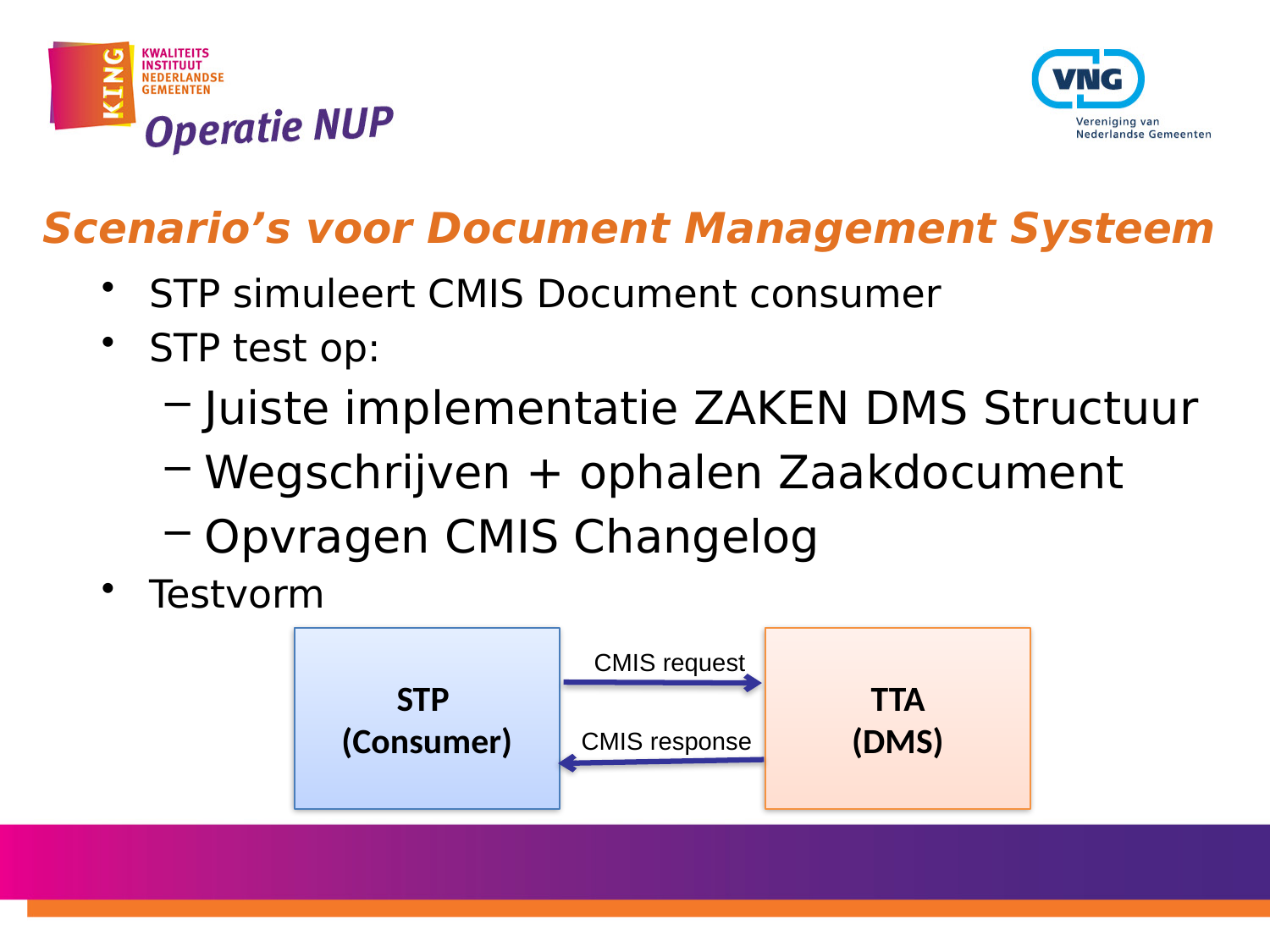

# Scenario’s voor Document Management Systeem
STP simuleert CMIS Document consumer
STP test op:
Juiste implementatie ZAKEN DMS Structuur
Wegschrijven + ophalen Zaakdocument
Opvragen CMIS Changelog
Testvorm

STP
(Consumer)
TTA
(DMS)
CMIS request
CMIS response